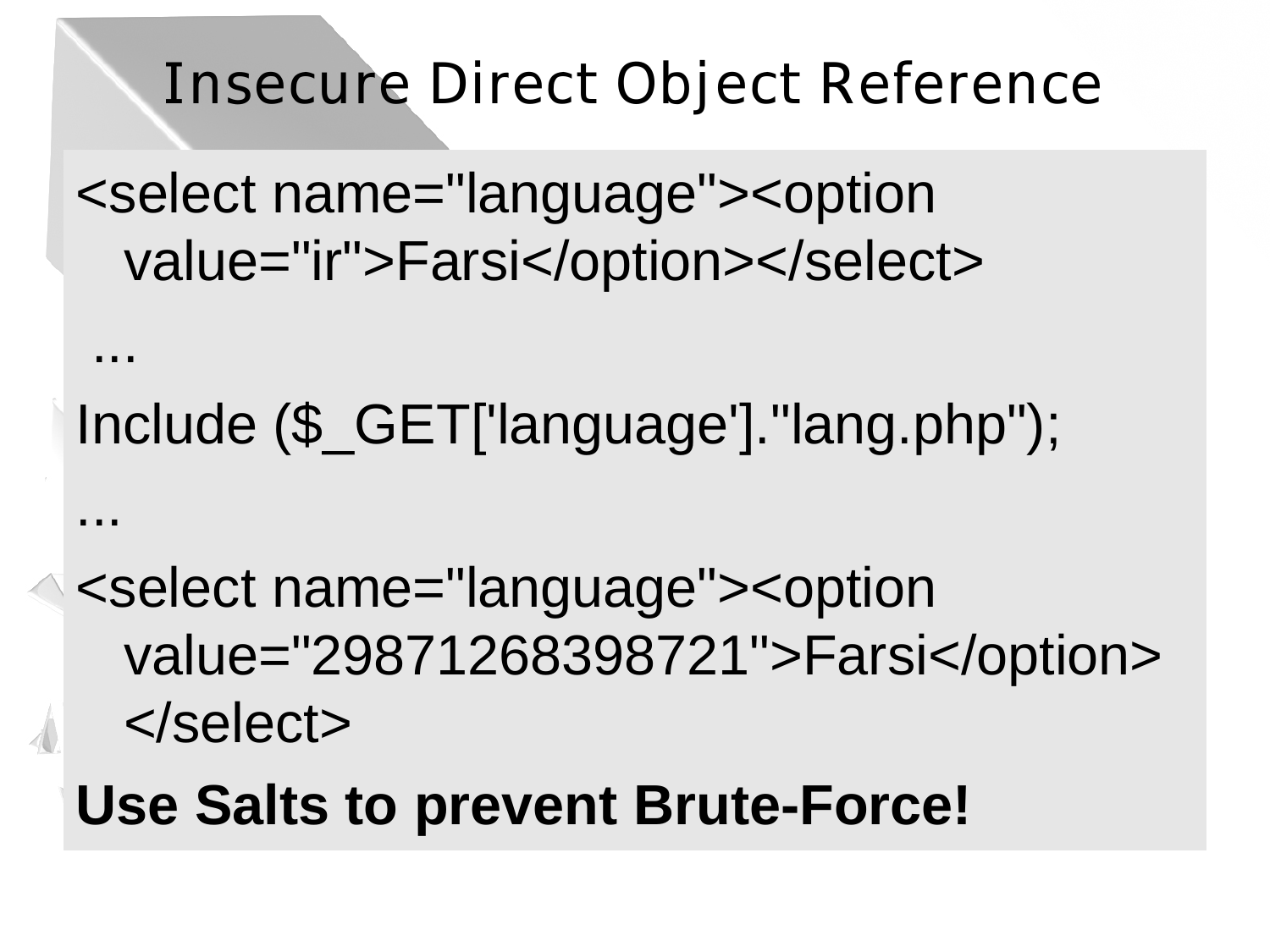

Insecure Direct Object Reference
<select name="language"><option value="ir">Farsi</option></select>
 ...
Include ($_GET['language']."lang.php");
...
<select name="language"><option value="29871268398721">Farsi</option></select>
Use Salts to prevent Brute-Force!